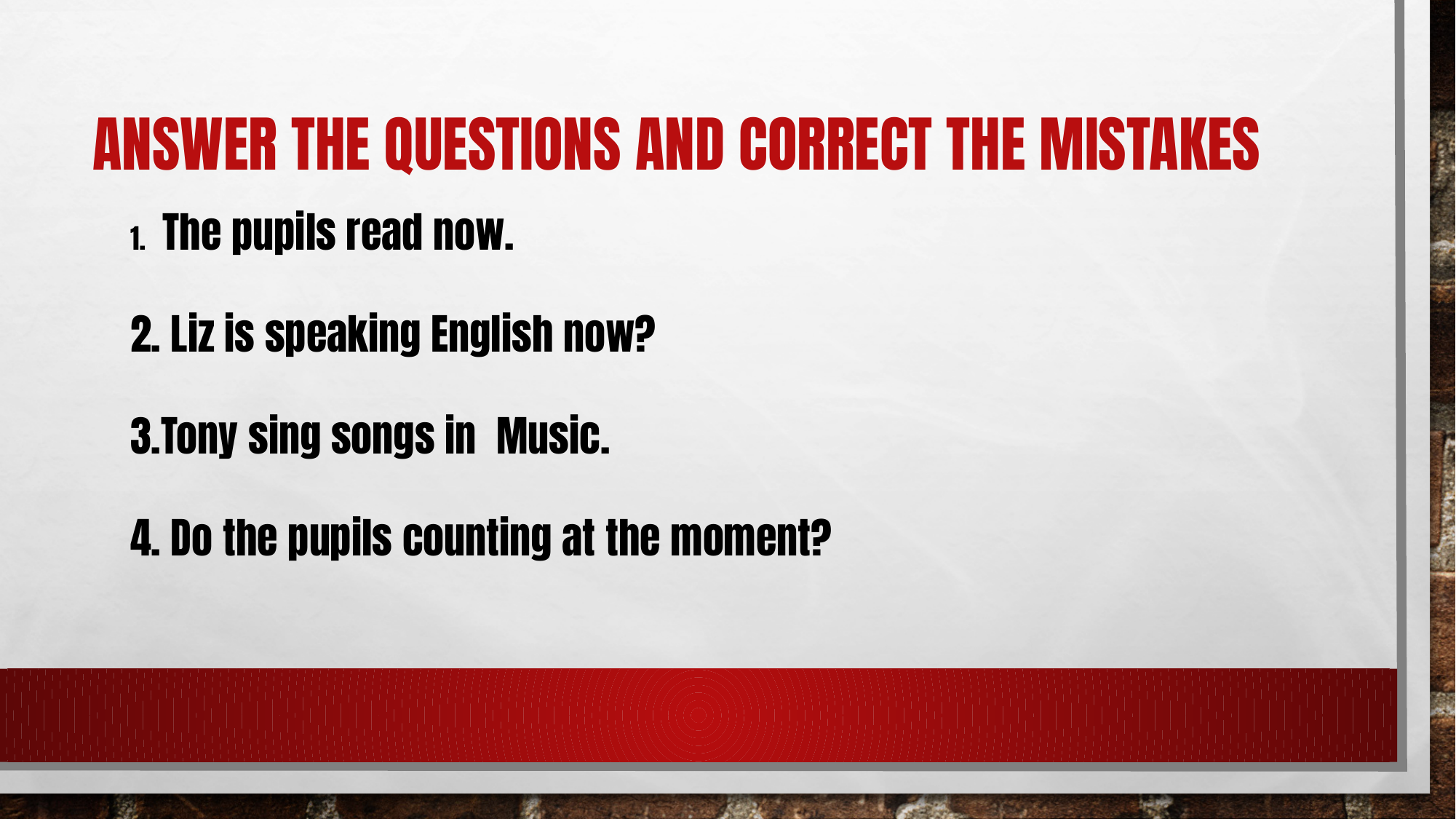

# ANSWER THE QUESTIONS and correct the mistakes
1.  The pupils read now.

2. Liz is speaking English now?

3.Tony sing songs in  Music.

4. Do the pupils counting at the moment?